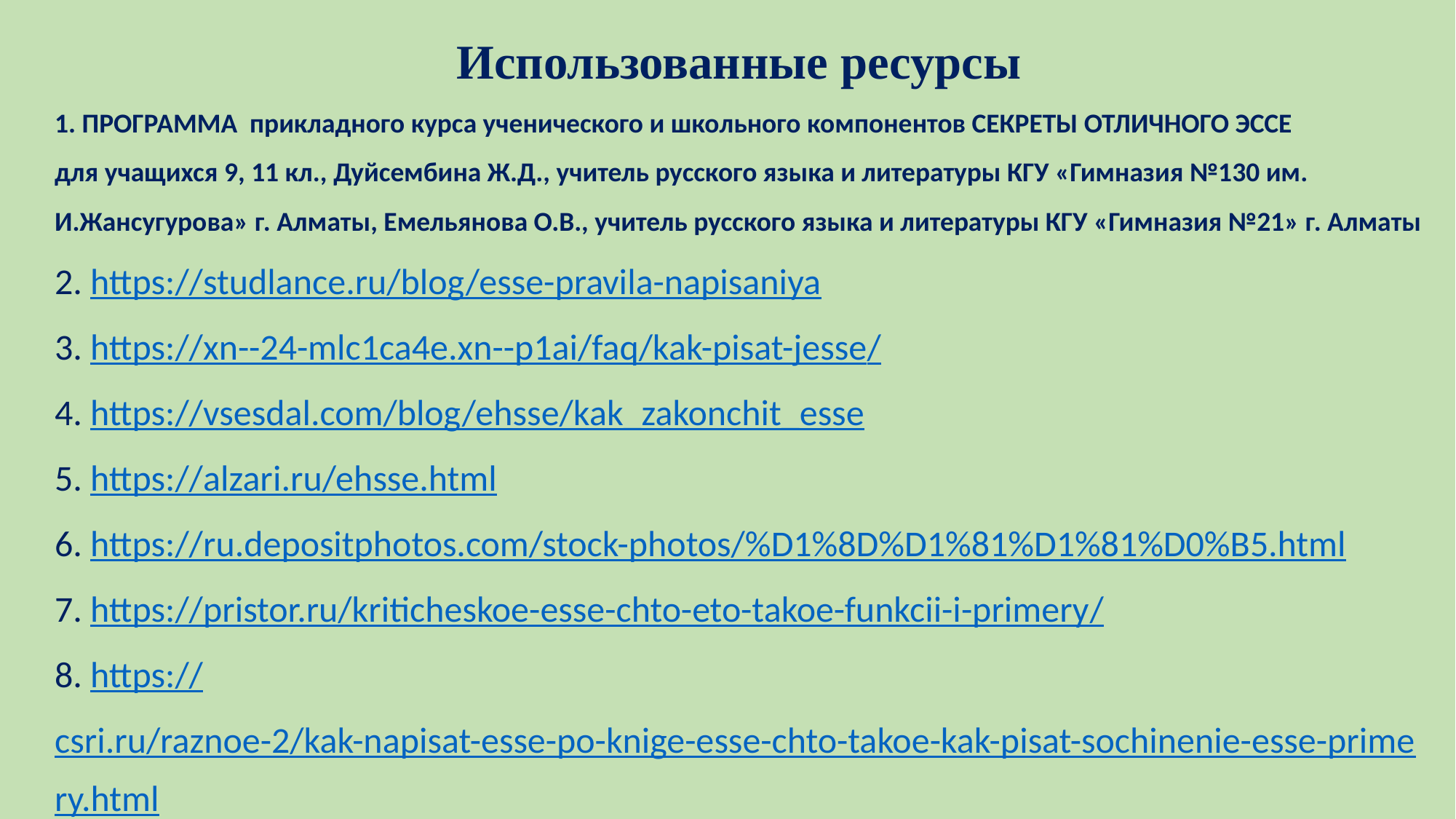

Использованные ресурсы
1. ПРОГРАММА  прикладного курса ученического и школьного компонентов СЕКРЕТЫ ОТЛИЧНОГО ЭССЕ
для учащихся 9, 11 кл., Дуйсембина Ж.Д., учитель русского языка и литературы КГУ «Гимназия №130 им. И.Жансугурова» г. Алматы, Емельянова О.В., учитель русского языка и литературы КГУ «Гимназия №21» г. Алматы
2. https://studlance.ru/blog/esse-pravila-napisaniya
3. https://xn--24-mlc1ca4e.xn--p1ai/faq/kak-pisat-jesse/
4. https://vsesdal.com/blog/ehsse/kak_zakonchit_esse
5. https://alzari.ru/ehsse.html
6. https://ru.depositphotos.com/stock-photos/%D1%8D%D1%81%D1%81%D0%B5.html
7. https://pristor.ru/kriticheskoe-esse-chto-eto-takoe-funkcii-i-primery/
8. https://csri.ru/raznoe-2/kak-napisat-esse-po-knige-esse-chto-takoe-kak-pisat-sochinenie-esse-primery.html